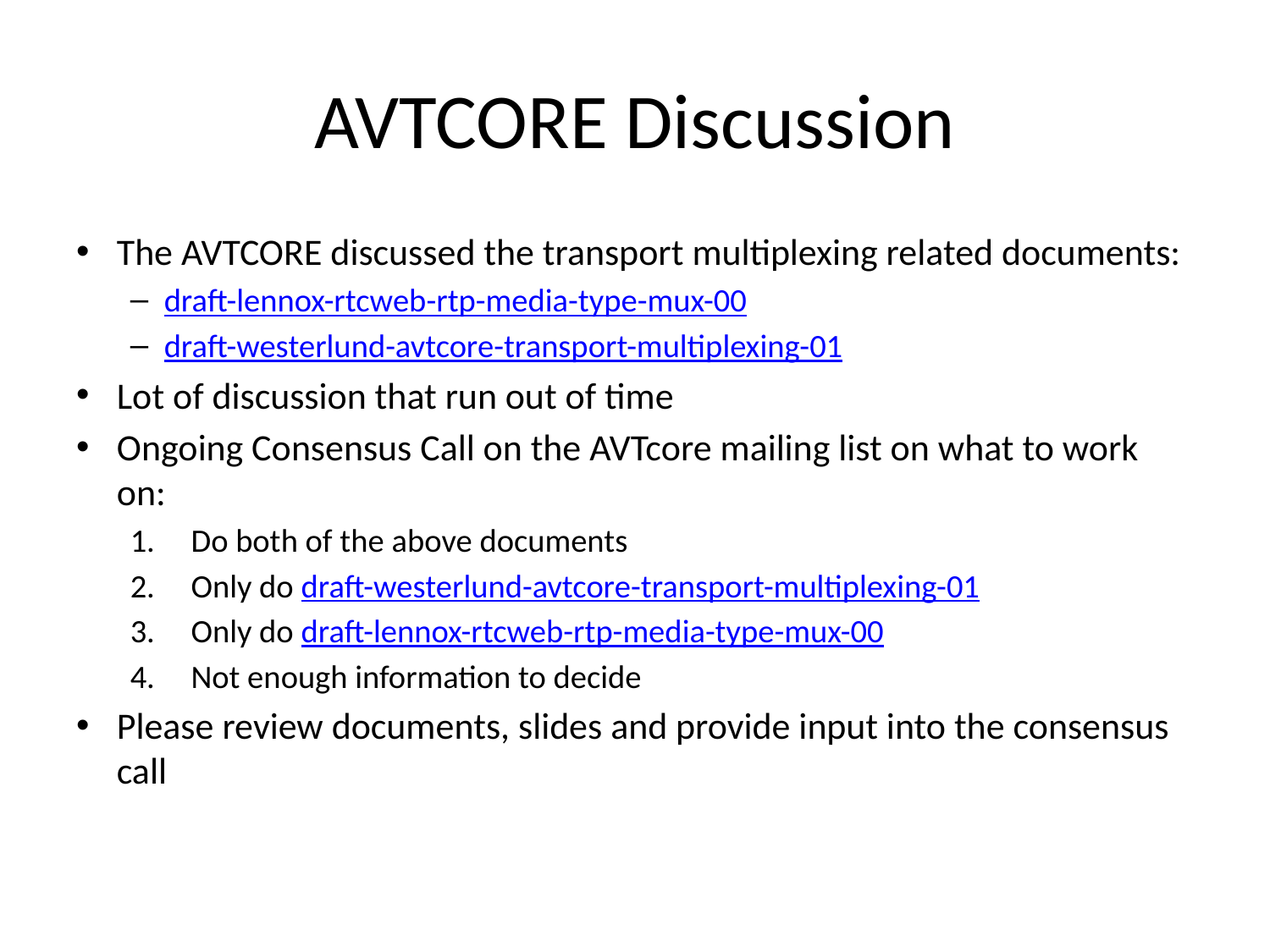

# AVTCORE Discussion
The AVTCORE discussed the transport multiplexing related documents:
draft-lennox-rtcweb-rtp-media-type-mux-00
draft-westerlund-avtcore-transport-multiplexing-01
Lot of discussion that run out of time
Ongoing Consensus Call on the AVTcore mailing list on what to work on:
Do both of the above documents
Only do draft-westerlund-avtcore-transport-multiplexing-01
Only do draft-lennox-rtcweb-rtp-media-type-mux-00
Not enough information to decide
Please review documents, slides and provide input into the consensus call